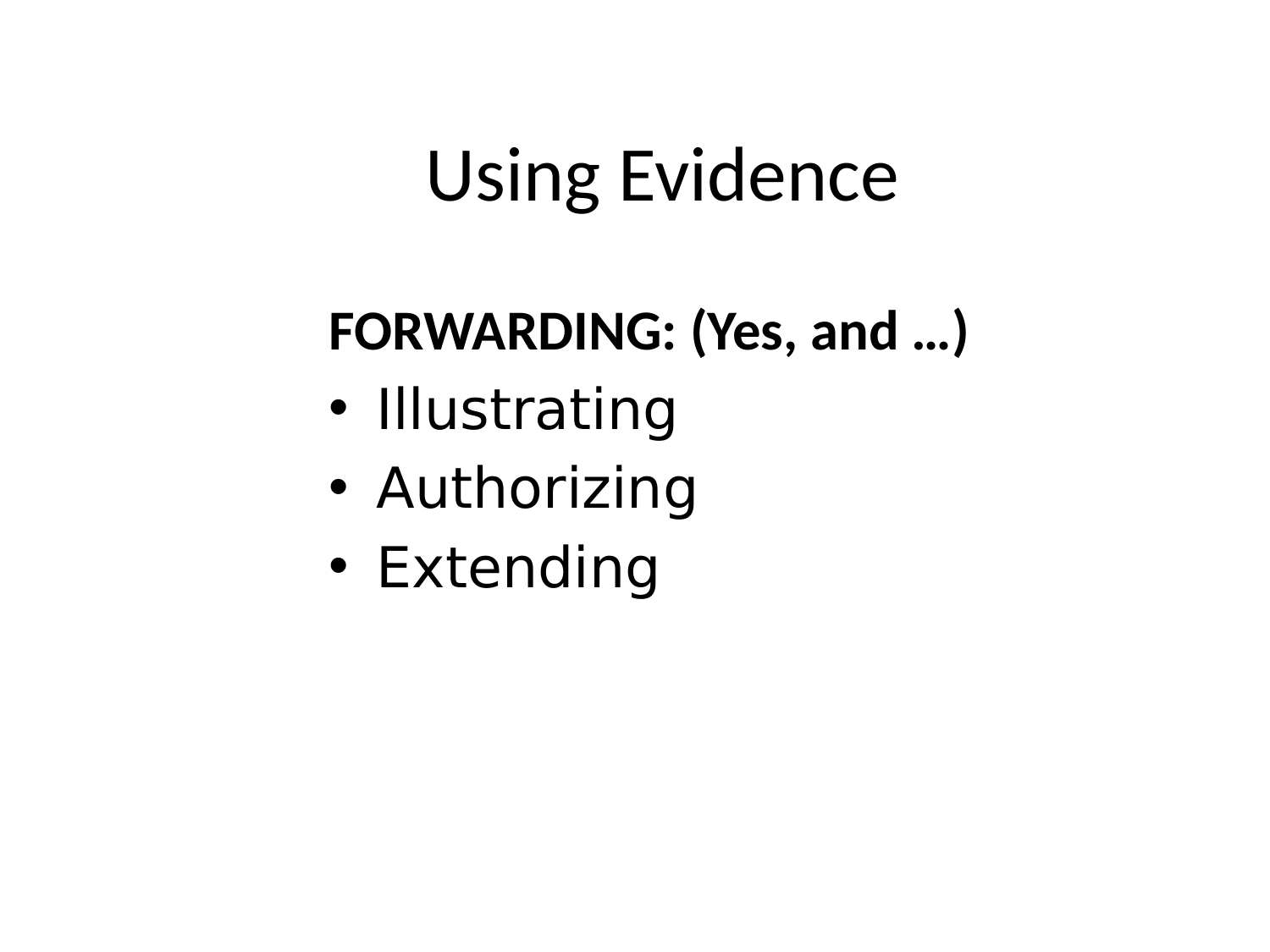

# Using Evidence
FORWARDING: (Yes, and …)
Illustrating
Authorizing
Extending